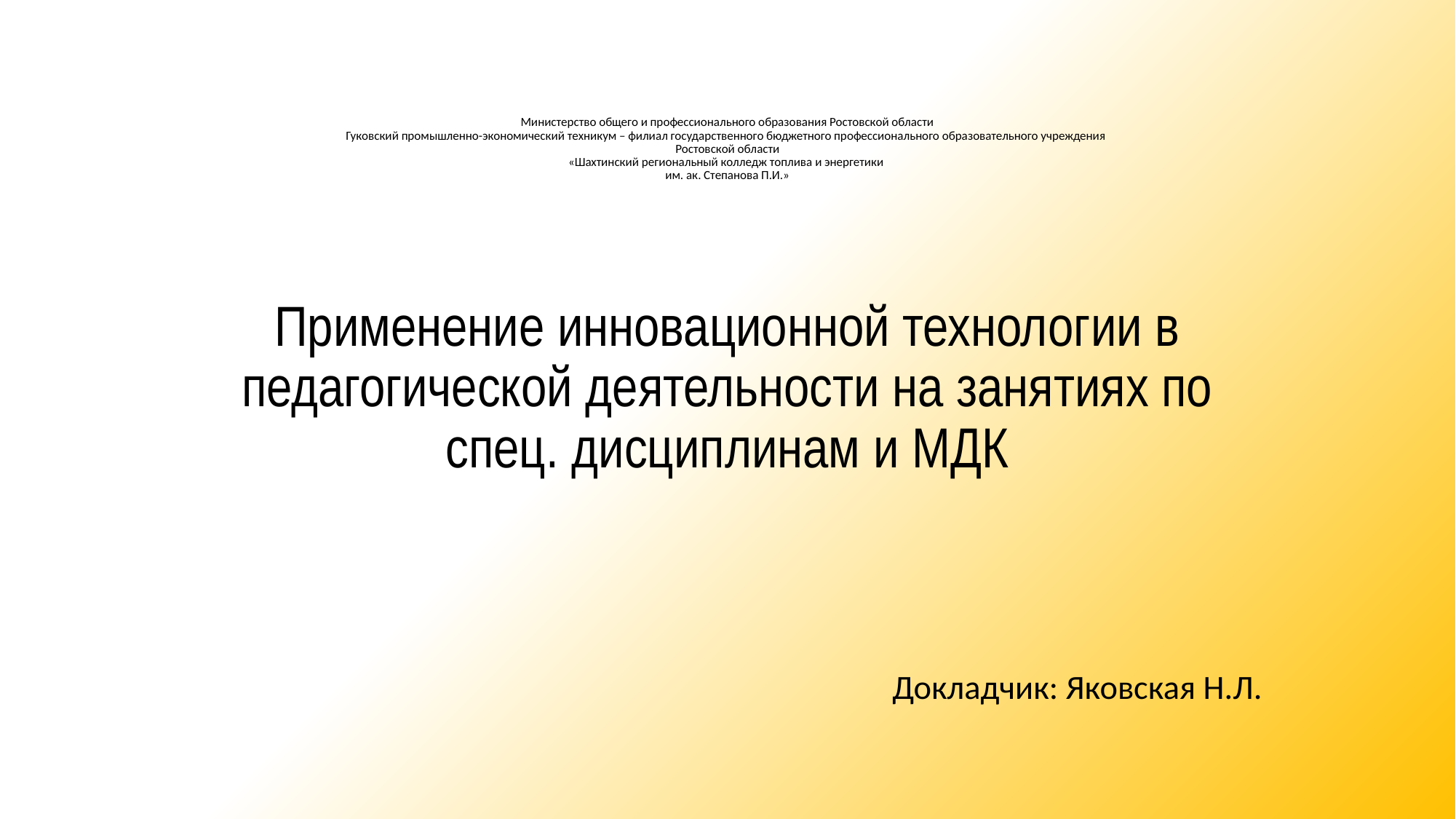

# Министерство общего и профессионального образования Ростовской области Гуковский промышленно-экономический техникум – филиал государственного бюджетного профессионального образовательного учреждения Ростовской области «Шахтинский региональный колледж топлива и энергетики им. ак. Степанова П.И.»

Применение инновационной технологии в педагогической деятельности на занятиях по спец. дисциплинам и МДК

Докладчик: Яковская Н.Л.